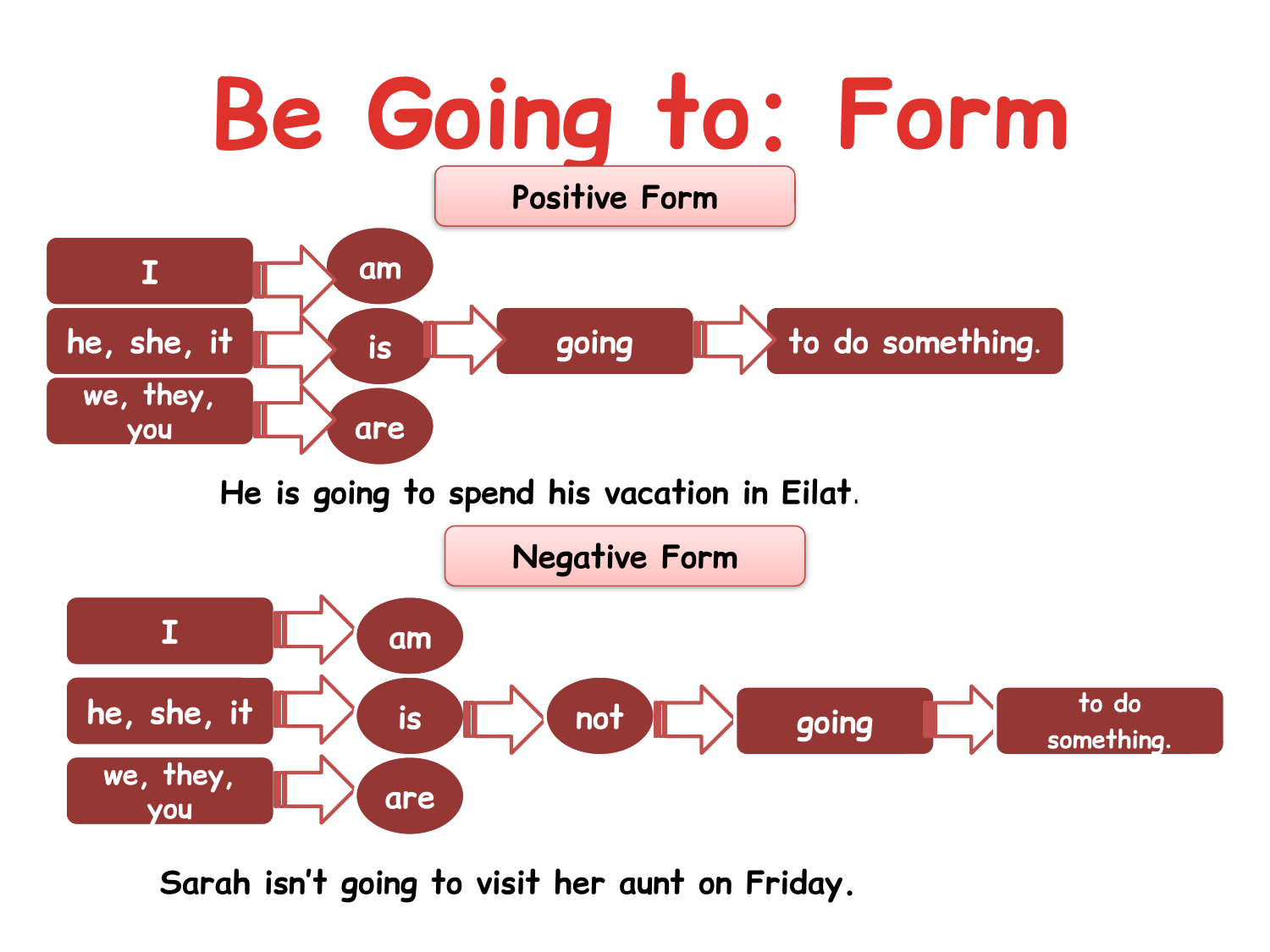

Be Going to: Form
Positive Form
am
I

he, she, it
is

going

to do something.

we, they, you

are
He is going to spend his vacation in Eilat.
Negative Form
I

am
he, she, it

is
not

going

to do something.
we, they, you

are
Sarah isn’t going to visit her aunt on Friday.